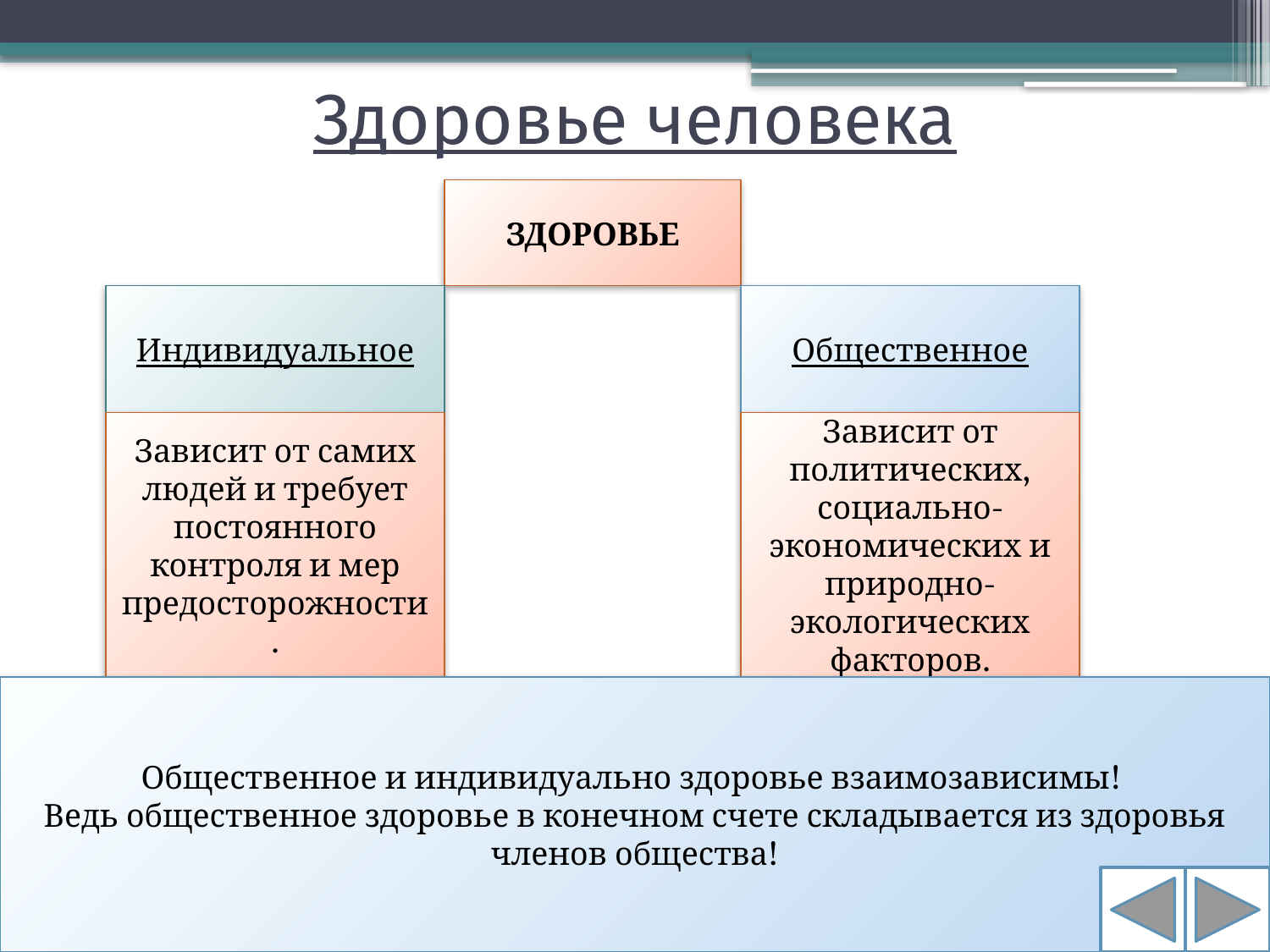

# Здоровье человека
ЗДОРОВЬЕ
Индивидуальное
Общественное
Зависит от самих людей и требует постоянного контроля и мер предосторожности.
Зависит от политических, социально-экономических и природно-экологических факторов.
Общественное и индивидуально здоровье взаимозависимы!
Ведь общественное здоровье в конечном счете складывается из здоровья членов общества!